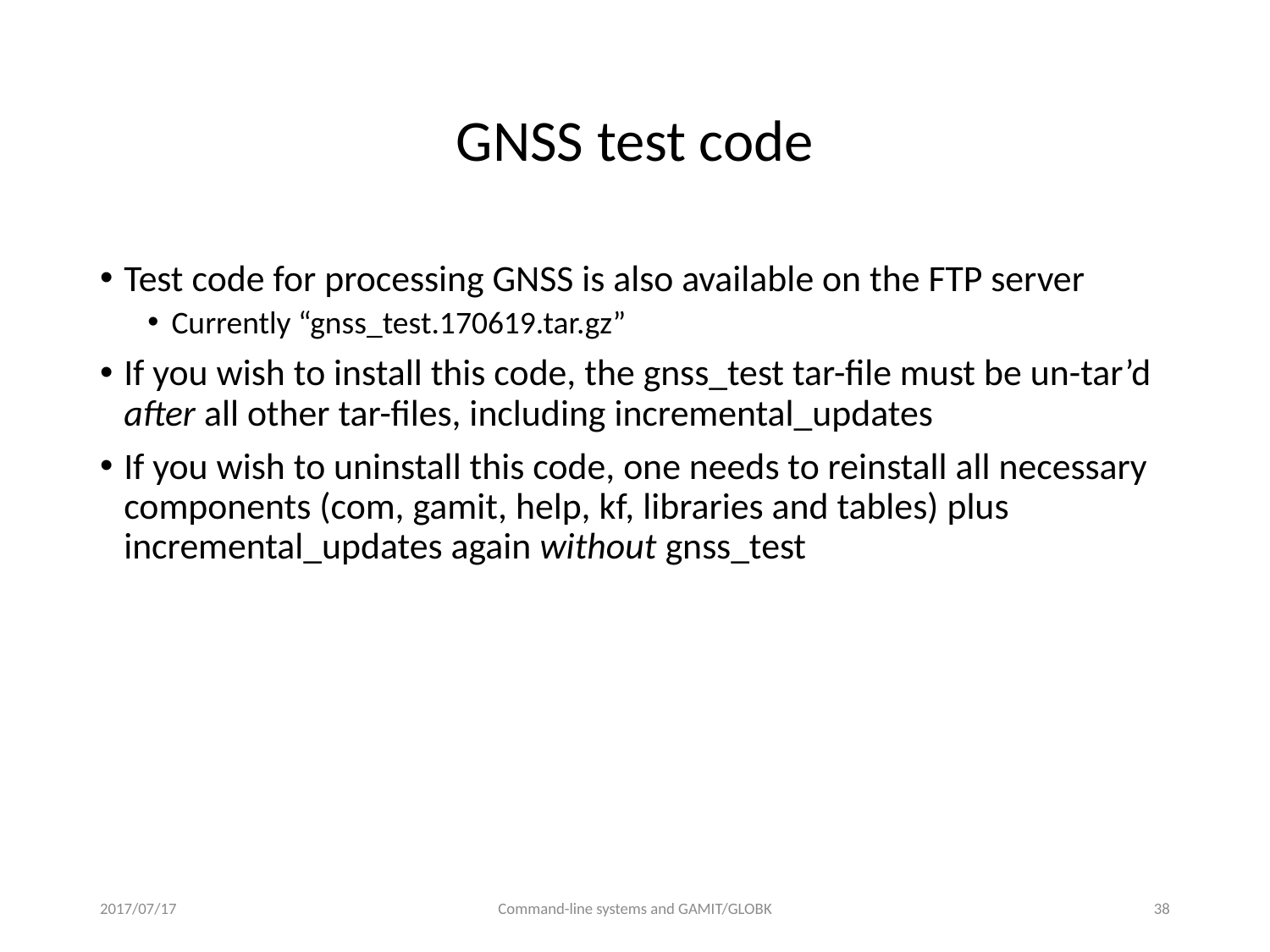

# GNSS test code
Test code for processing GNSS is also available on the FTP server
Currently “gnss_test.170619.tar.gz”
If you wish to install this code, the gnss_test tar-file must be un-tar’d after all other tar-files, including incremental_updates
If you wish to uninstall this code, one needs to reinstall all necessary components (com, gamit, help, kf, libraries and tables) plus incremental_updates again without gnss_test
2017/07/17
Command-line systems and GAMIT/GLOBK
38